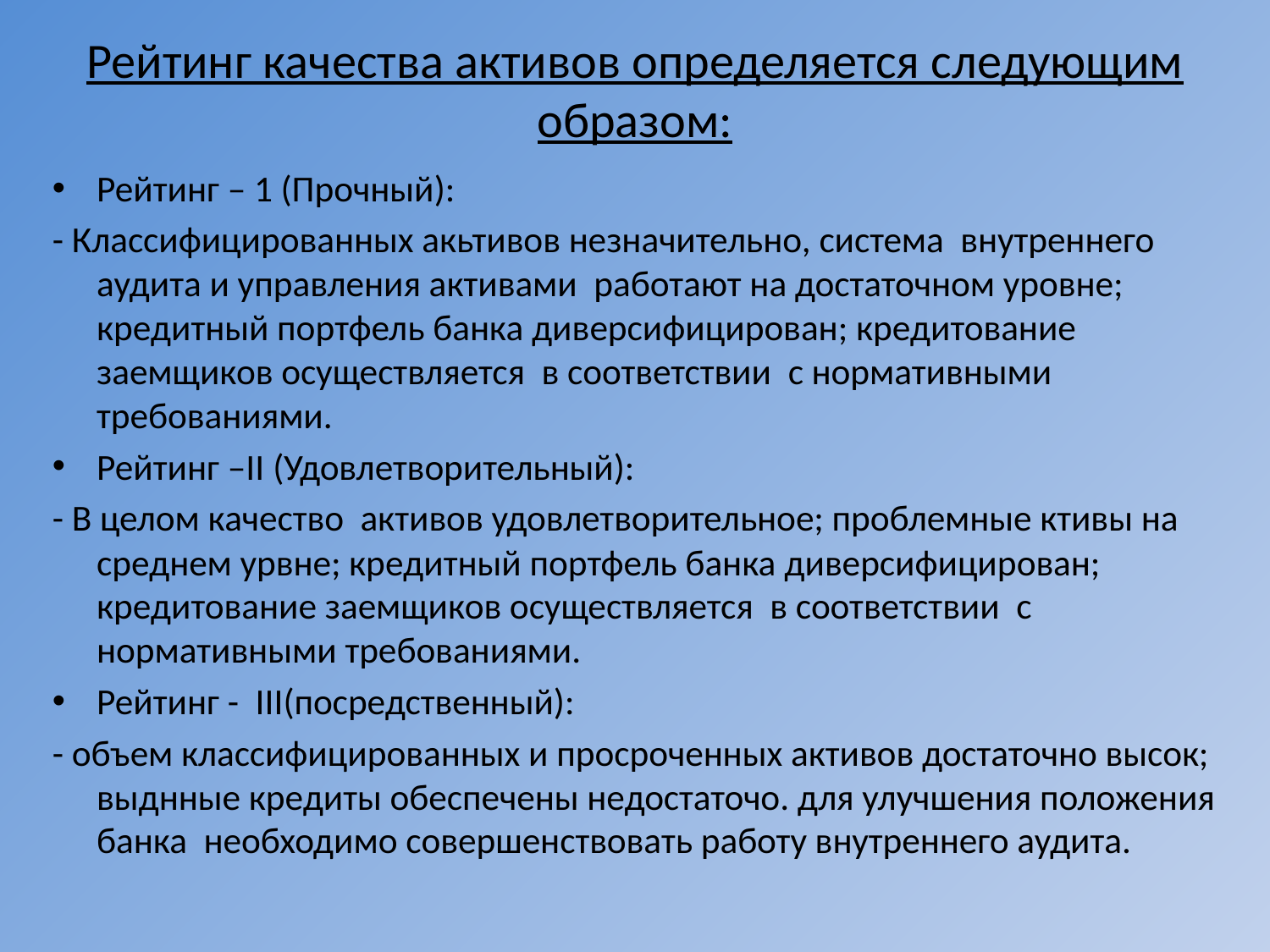

# Рейтинг качества активов определяется следующим образом:
Рейтинг – 1 (Прочный):
- Классифицированных акьтивов незначительно, система  внутреннего аудита и управления активами  работают на достаточном уровне;  кредитный портфель банка диверсифицирован; кредитование заемщиков осуществляется  в соответствии  с нормативными требованиями.
Рейтинг –II (Удовлетворительный):
- В целом качество  активов удовлетворительное; проблемные ктивы на среднем урвне; кредитный портфель банка диверсифицирован; кредитование заемщиков осуществляется  в соответствии  с нормативными требованиями.
Рейтинг -  III(посредственный):
- объем классифицированных и просроченных активов достаточно высок; выднные кредиты обеспечены недостаточо. для улучшения положения банка  необходимо совершенствовать работу внутреннего аудита.